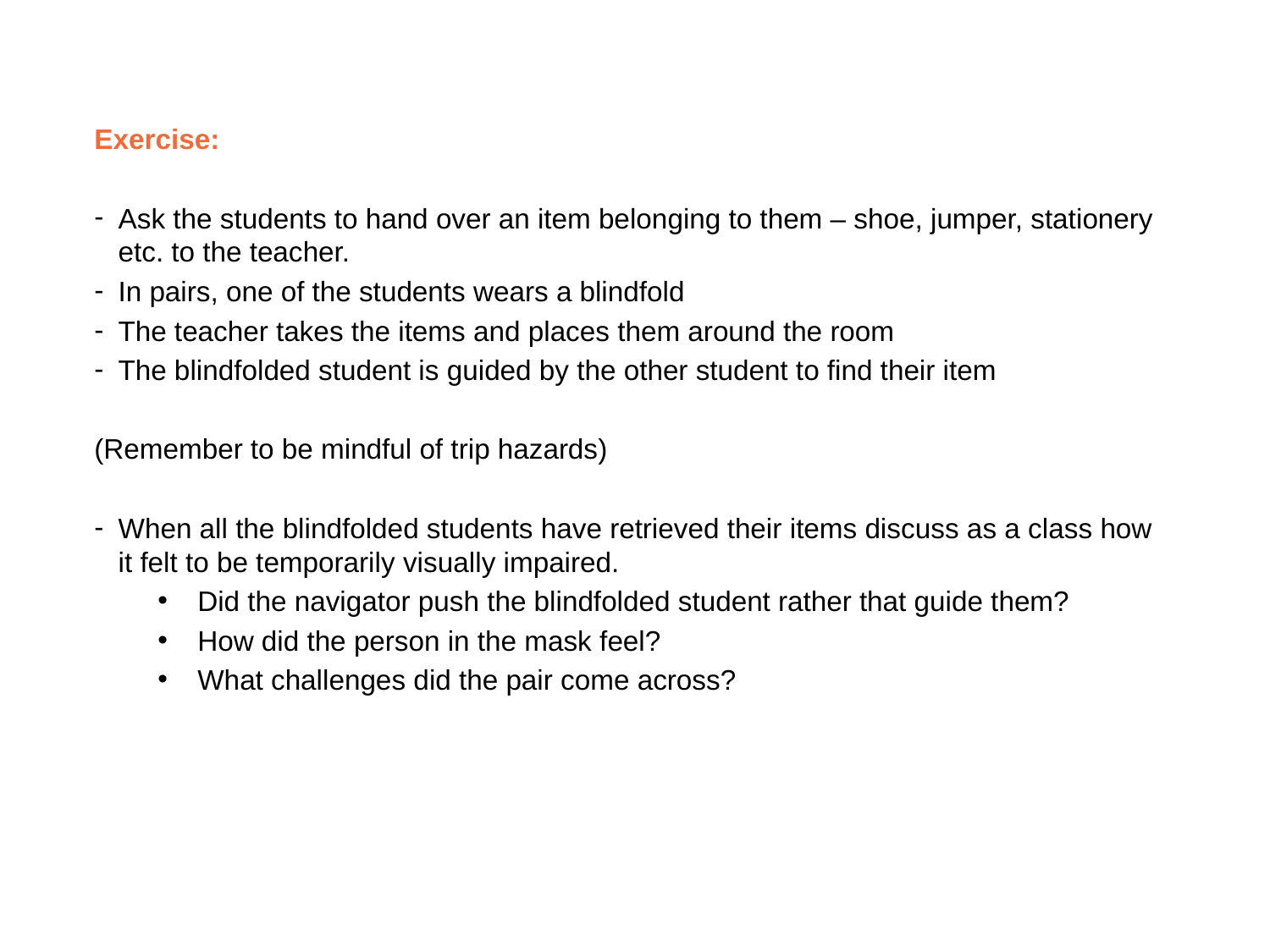

Exercise:

Ask the students to hand over an item belonging to them – shoe, jumper, stationery etc. to the teacher.
In pairs, one of the students wears a blindfold
The teacher takes the items and places them around the room
The blindfolded student is guided by the other student to find their item

(Remember to be mindful of trip hazards)

When all the blindfolded students have retrieved their items discuss as a class how it felt to be temporarily visually impaired.
Did the navigator push the blindfolded student rather that guide them?
How did the person in the mask feel?
What challenges did the pair come across?